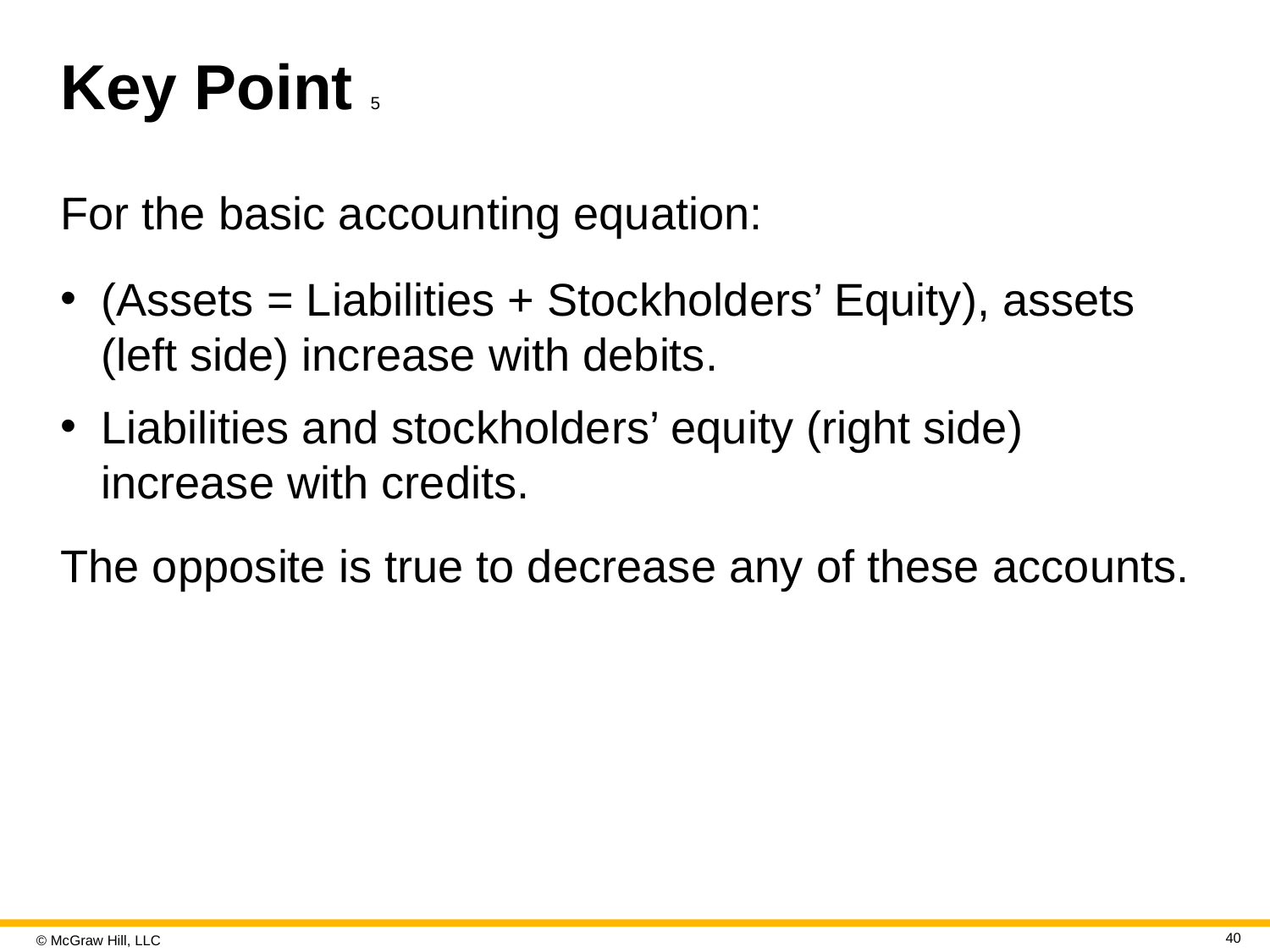

# Key Point 5
For the basic accounting equation:
(Assets = Liabilities + Stockholders’ Equity), assets (left side) increase with debits.
Liabilities and stockholders’ equity (right side) increase with credits.
The opposite is true to decrease any of these accounts.
40